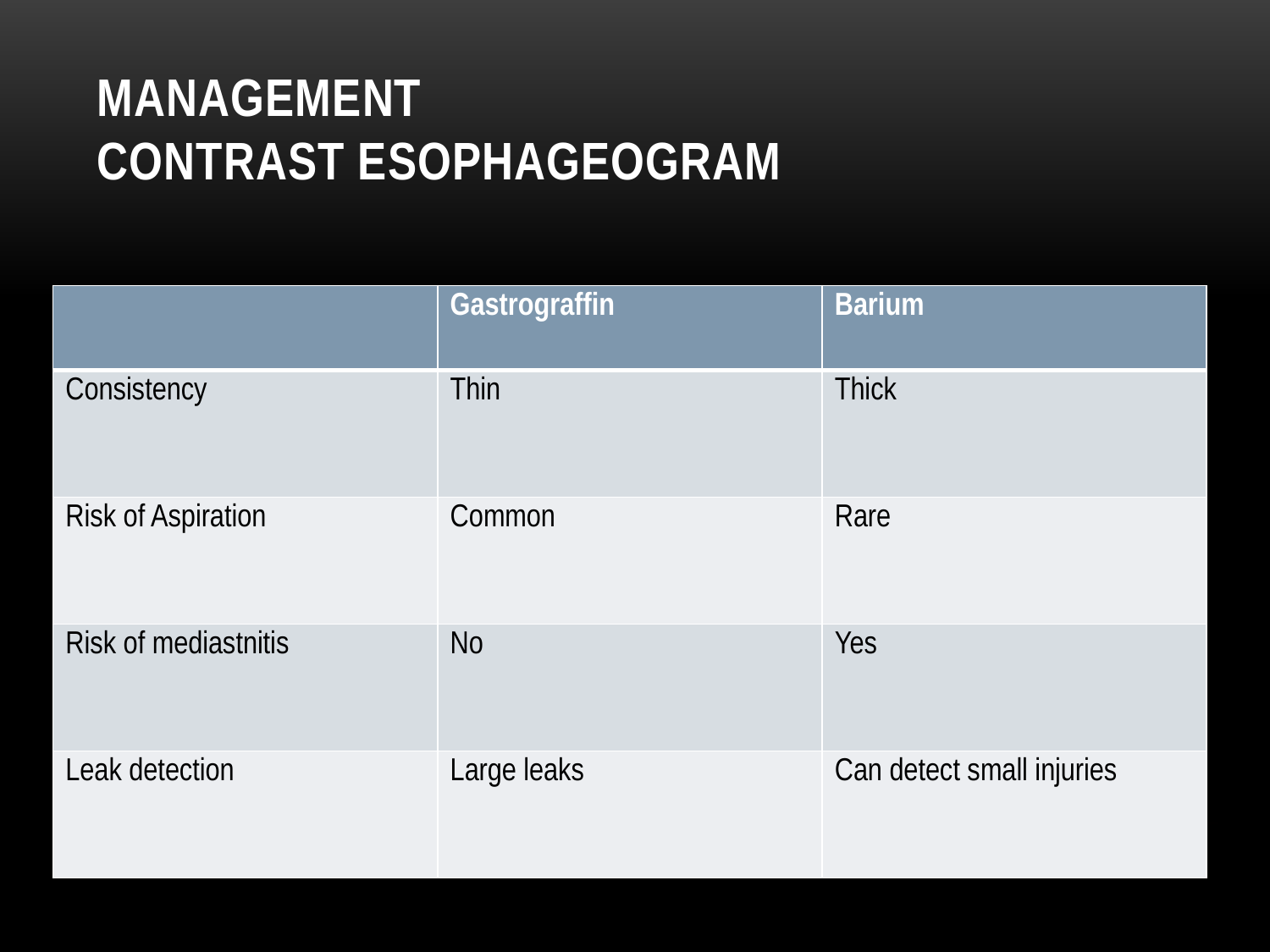

# Management Contrast esophageogram
|  | Gastrograffin | Barium |
| --- | --- | --- |
| Consistency | Thin | Thick |
| Risk of Aspiration | Common | Rare |
| Risk of mediastnitis | No | Yes |
| Leak detection | Large leaks | Can detect small injuries |